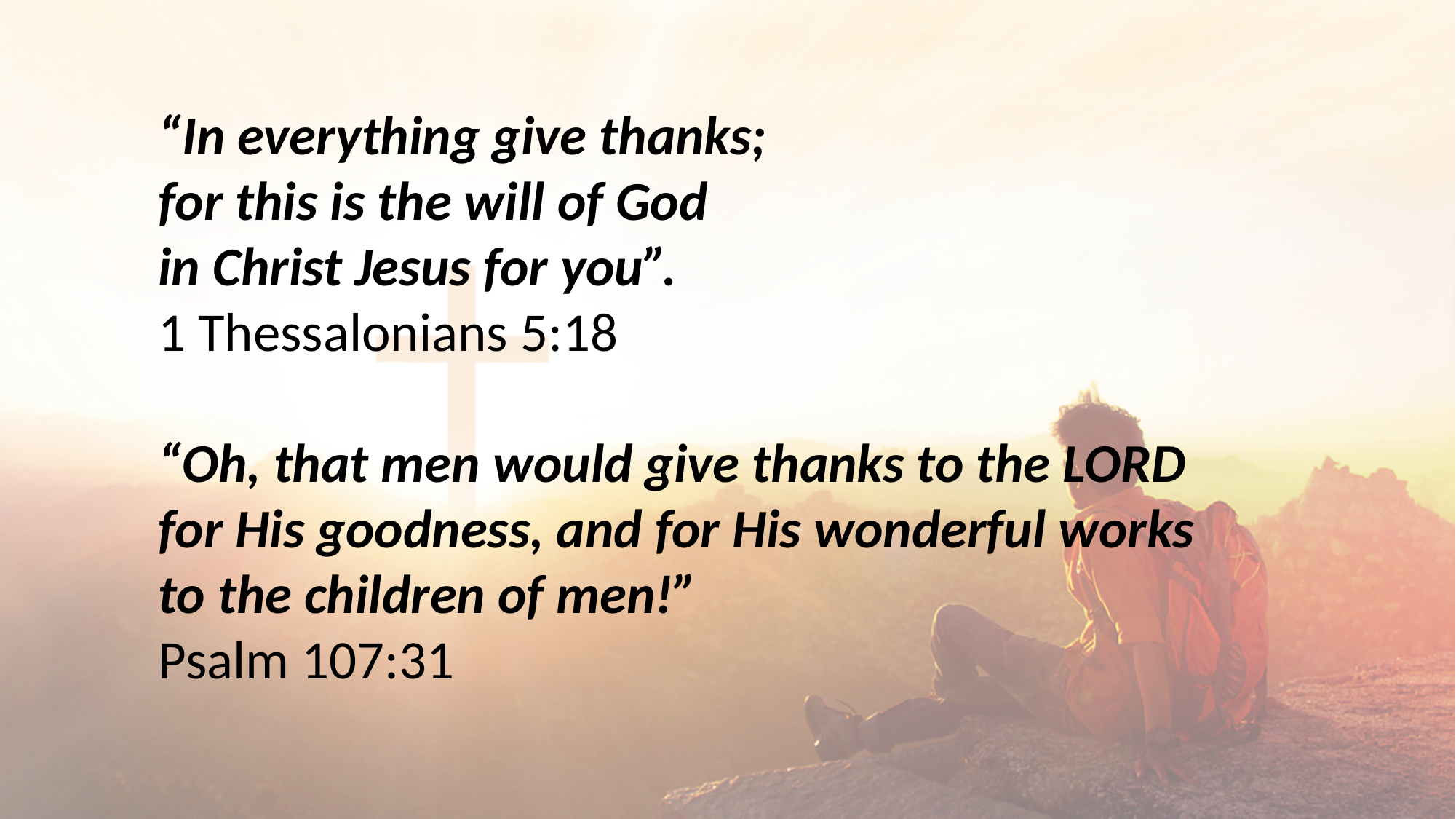

“In everything give thanks;
for this is the will of God
in Christ Jesus for you”.
1 Thessalonians 5:18

“Oh, that men would give thanks to the LORD
for His goodness, and for His wonderful works
to the children of men!”
Psalm 107:31

#